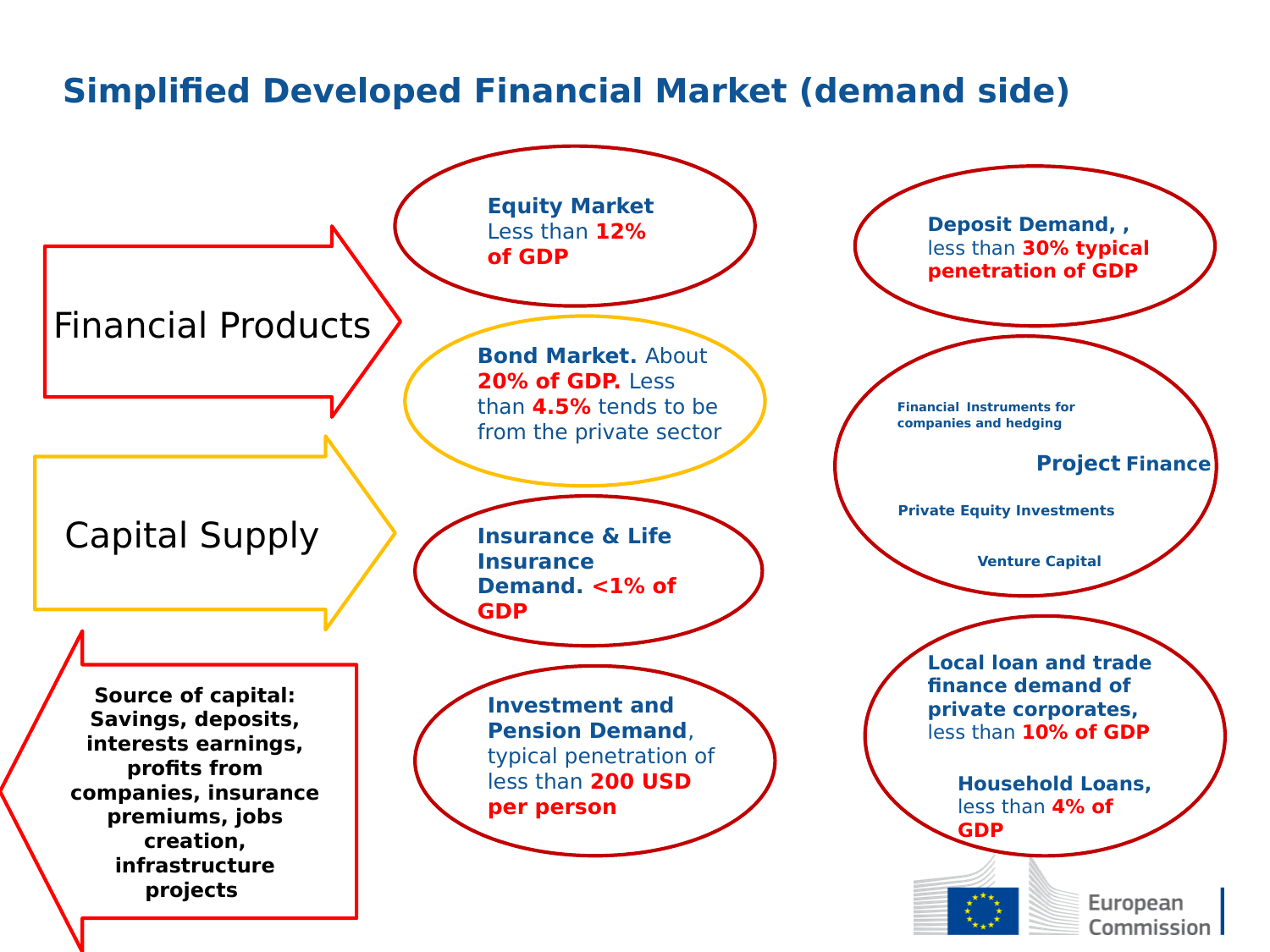

Simplified Developed Financial Market (demand side)

Equity Market
Less than 12% of GDP
Deposit Demand, , less than 30% typical penetration of GDP
Financial Products

Bond Market. About
20% of GDP. Less than 4.5% tends to be from the private sector

Financial Instruments for companies and hedging
Project Finance
Private Equity Investments

Capital Supply
Insurance & Life Insurance  Demand. <1% of GDP
Venture Capital

Local loan and trade finance demand of private corporates, less than 10% of GDP

Source of capital: Savings, deposits, interests earnings, profits from companies, insurance premiums, jobs creation, infrastructure projects
Investment and Pension Demand, typical penetration of less than 200 USD per person

Household Loans, less than 4% of GDP